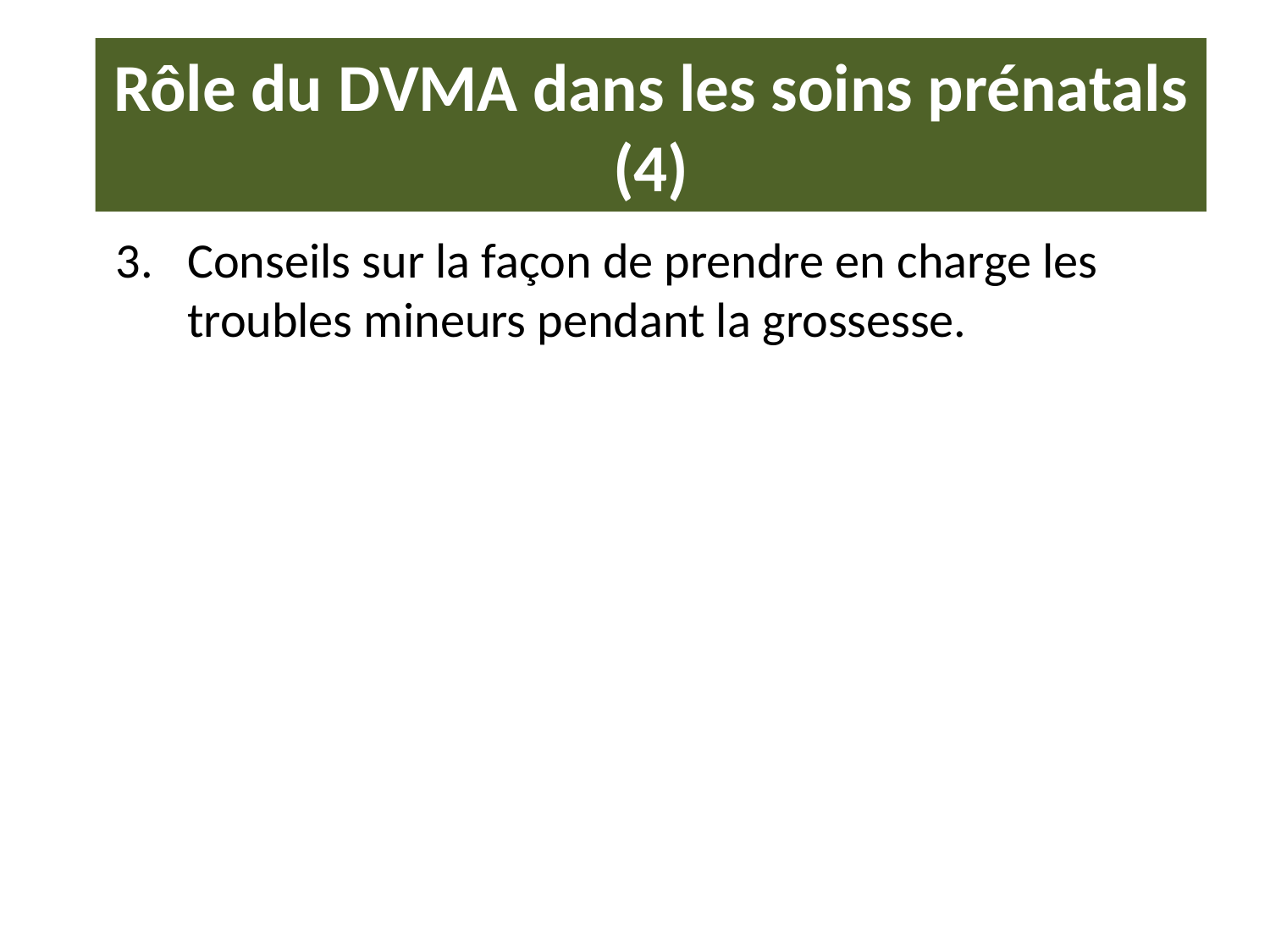

# Rôle du DVMA dans les soins prénatals (4)
Conseils sur la façon de prendre en charge les troubles mineurs pendant la grossesse.